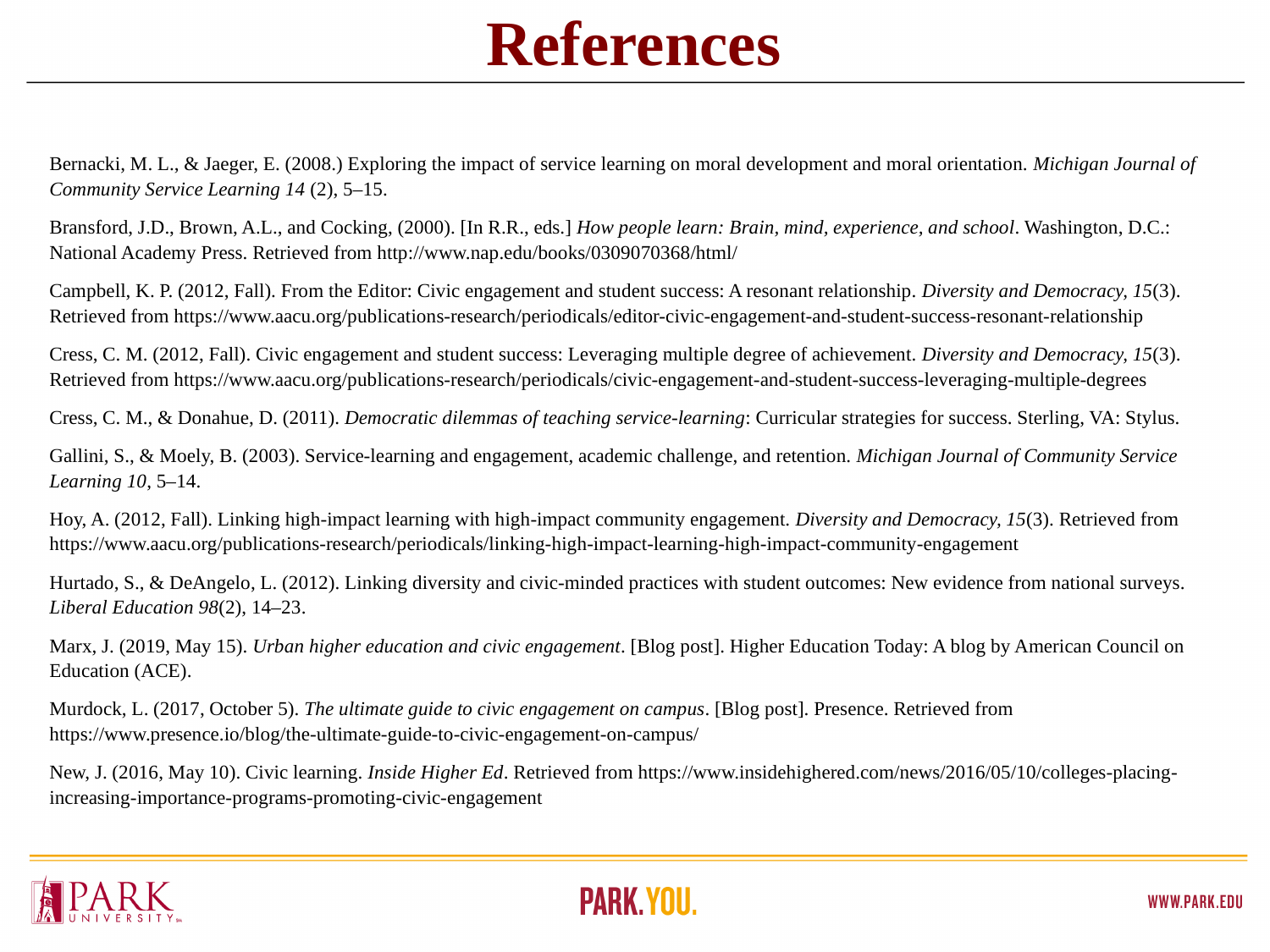

# References

Bernacki, M. L., & Jaeger, E. (2008.) Exploring the impact of service learning on moral development and moral orientation. Michigan Journal of Community Service Learning 14 (2), 5–15.
Bransford, J.D., Brown, A.L., and Cocking, (2000). [In R.R., eds.] How people learn: Brain, mind, experience, and school. Washington, D.C.: National Academy Press. Retrieved from http://www.nap.edu/books/0309070368/html/
Campbell, K. P. (2012, Fall). From the Editor: Civic engagement and student success: A resonant relationship. Diversity and Democracy, 15(3). Retrieved from https://www.aacu.org/publications-research/periodicals/editor-civic-engagement-and-student-success-resonant-relationship
Cress, C. M. (2012, Fall). Civic engagement and student success: Leveraging multiple degree of achievement. Diversity and Democracy, 15(3). Retrieved from https://www.aacu.org/publications-research/periodicals/civic-engagement-and-student-success-leveraging-multiple-degrees
Cress, C. M., & Donahue, D. (2011). Democratic dilemmas of teaching service-learning: Curricular strategies for success. Sterling, VA: Stylus.
Gallini, S., & Moely, B. (2003). Service-learning and engagement, academic challenge, and retention. Michigan Journal of Community Service Learning 10, 5–14.
Hoy, A. (2012, Fall). Linking high-impact learning with high-impact community engagement. Diversity and Democracy, 15(3). Retrieved from https://www.aacu.org/publications-research/periodicals/linking-high-impact-learning-high-impact-community-engagement
Hurtado, S., & DeAngelo, L. (2012). Linking diversity and civic-minded practices with student outcomes: New evidence from national surveys. Liberal Education 98(2), 14–23.
Marx, J. (2019, May 15). Urban higher education and civic engagement. [Blog post]. Higher Education Today: A blog by American Council on Education (ACE).
Murdock, L. (2017, October 5). The ultimate guide to civic engagement on campus. [Blog post]. Presence. Retrieved from https://www.presence.io/blog/the-ultimate-guide-to-civic-engagement-on-campus/
New, J. (2016, May 10). Civic learning. Inside Higher Ed. Retrieved from https://www.insidehighered.com/news/2016/05/10/colleges-placing-increasing-importance-programs-promoting-civic-engagement